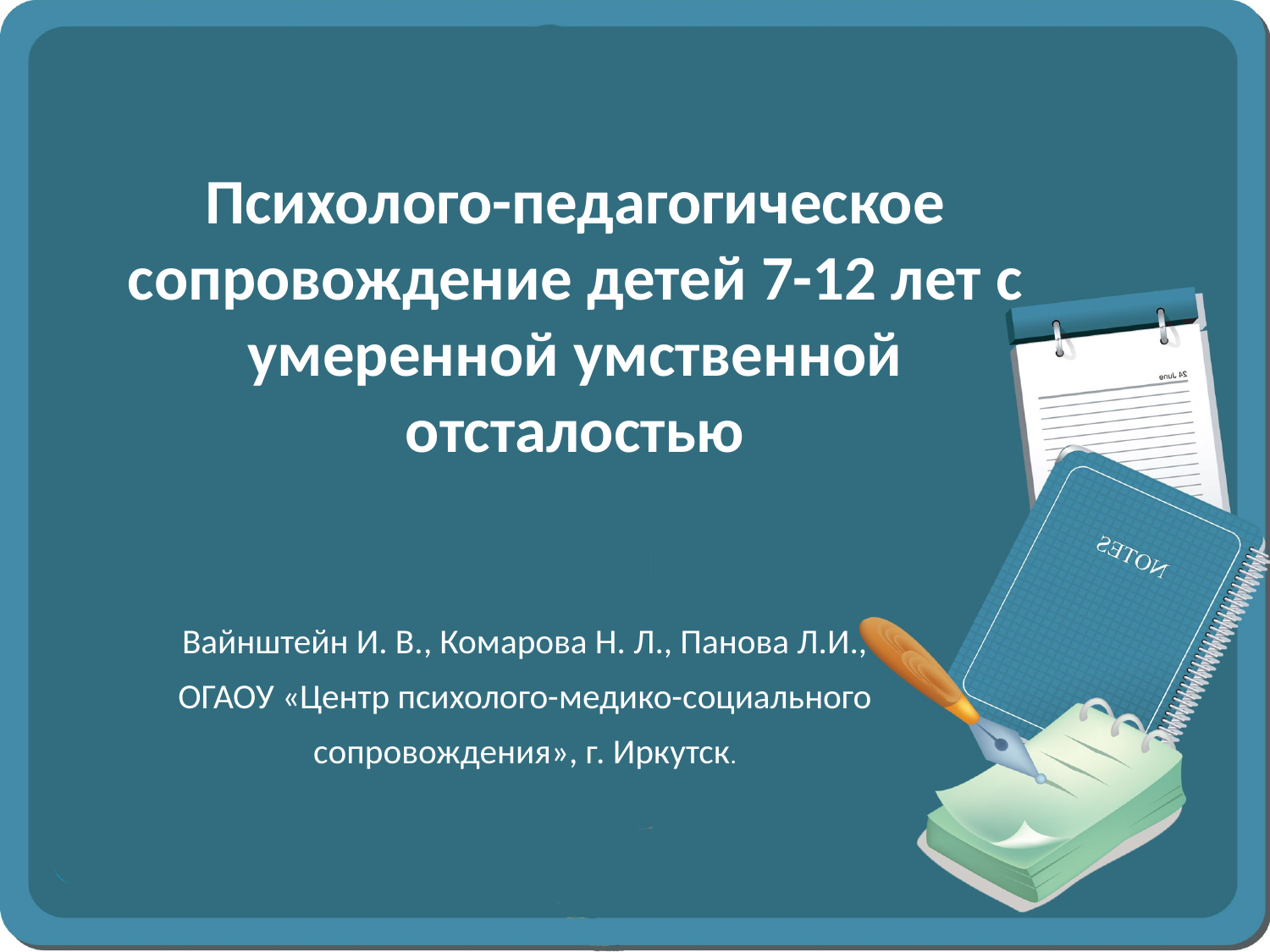

# Психолого-педагогическое сопровождение детей 7-12 лет с умеренной умственной отсталостью
Вайнштейн И. В., Комарова Н. Л., Панова Л.И.,
ОГАОУ «Центр психолого-медико-социального
сопровождения», г. Иркутск.